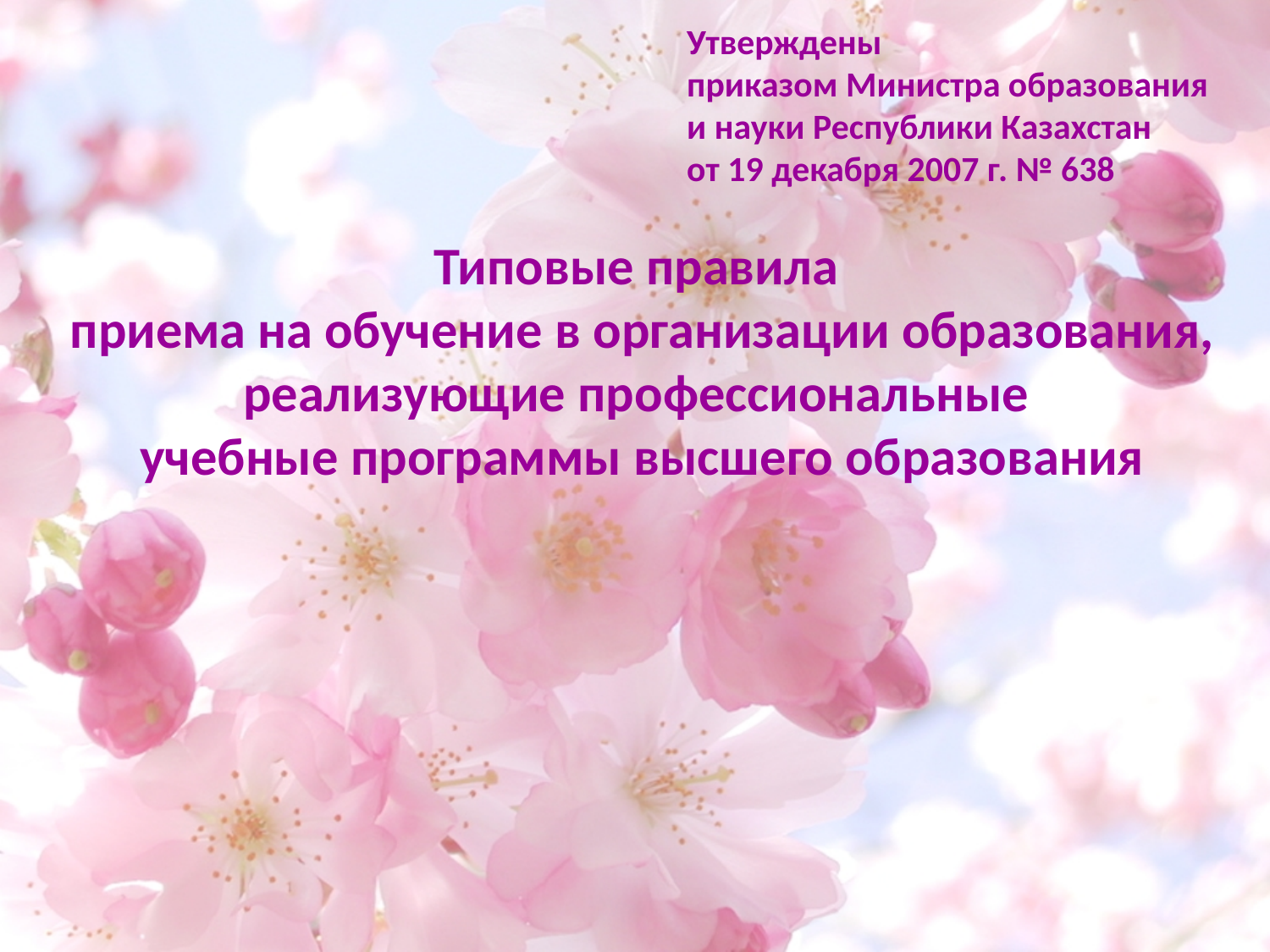

# Утверждены приказом Министра образования и науки Республики Казахстан от 19 декабря 2007 г. № 638
Типовые правила
приема на обучение в организации образования, реализующие профессиональные
учебные программы высшего образования